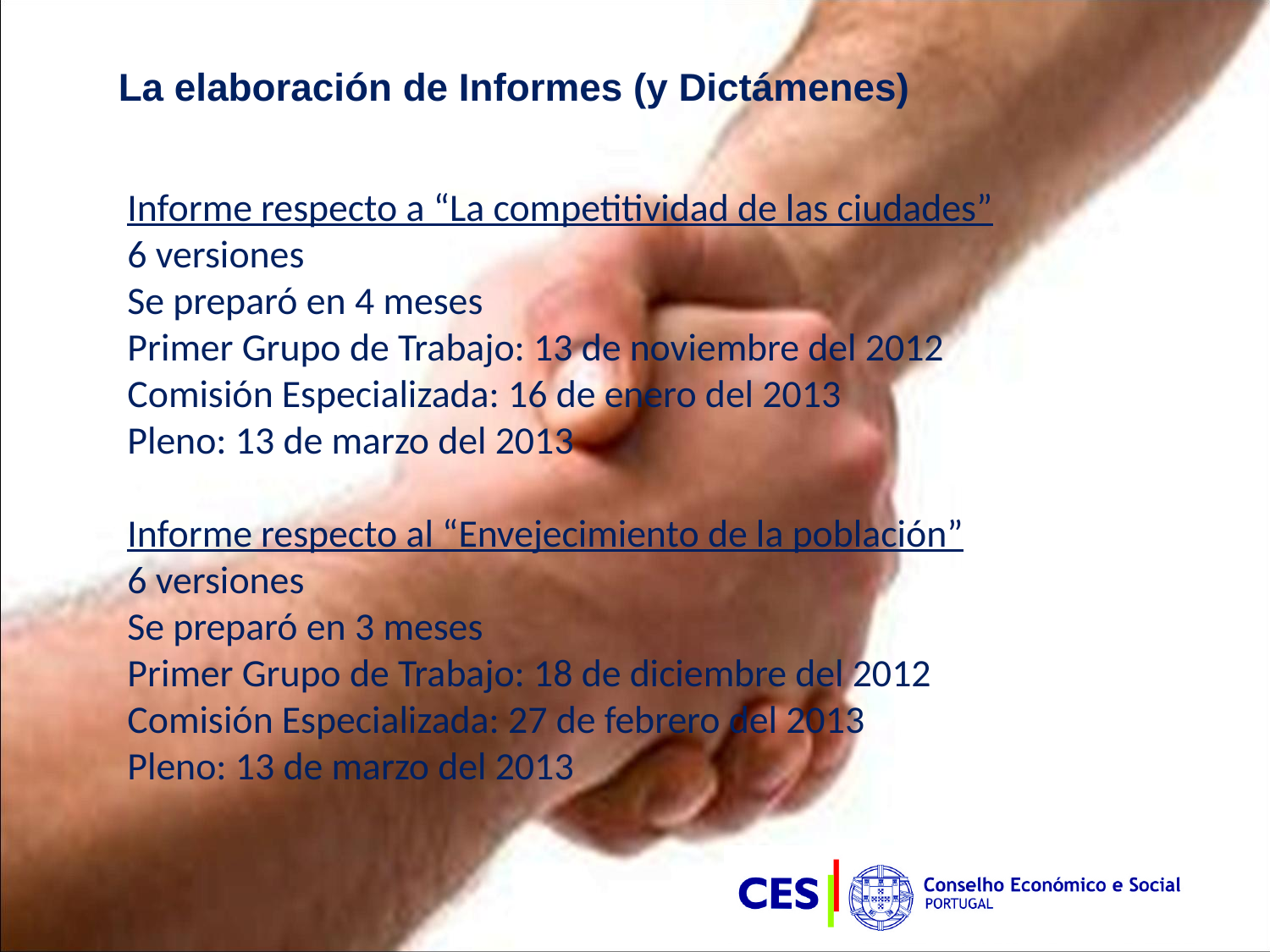

La elaboración de Informes (y Dictámenes)
Informe respecto a “La competitividad de las ciudades”
6 versiones
Se preparó en 4 meses
Primer Grupo de Trabajo: 13 de noviembre del 2012
Comisión Especializada: 16 de enero del 2013
Pleno: 13 de marzo del 2013

Informe respecto al “Envejecimiento de la población”
6 versiones
Se preparó en 3 meses
Primer Grupo de Trabajo: 18 de diciembre del 2012
Comisión Especializada: 27 de febrero del 2013
Pleno: 13 de marzo del 2013